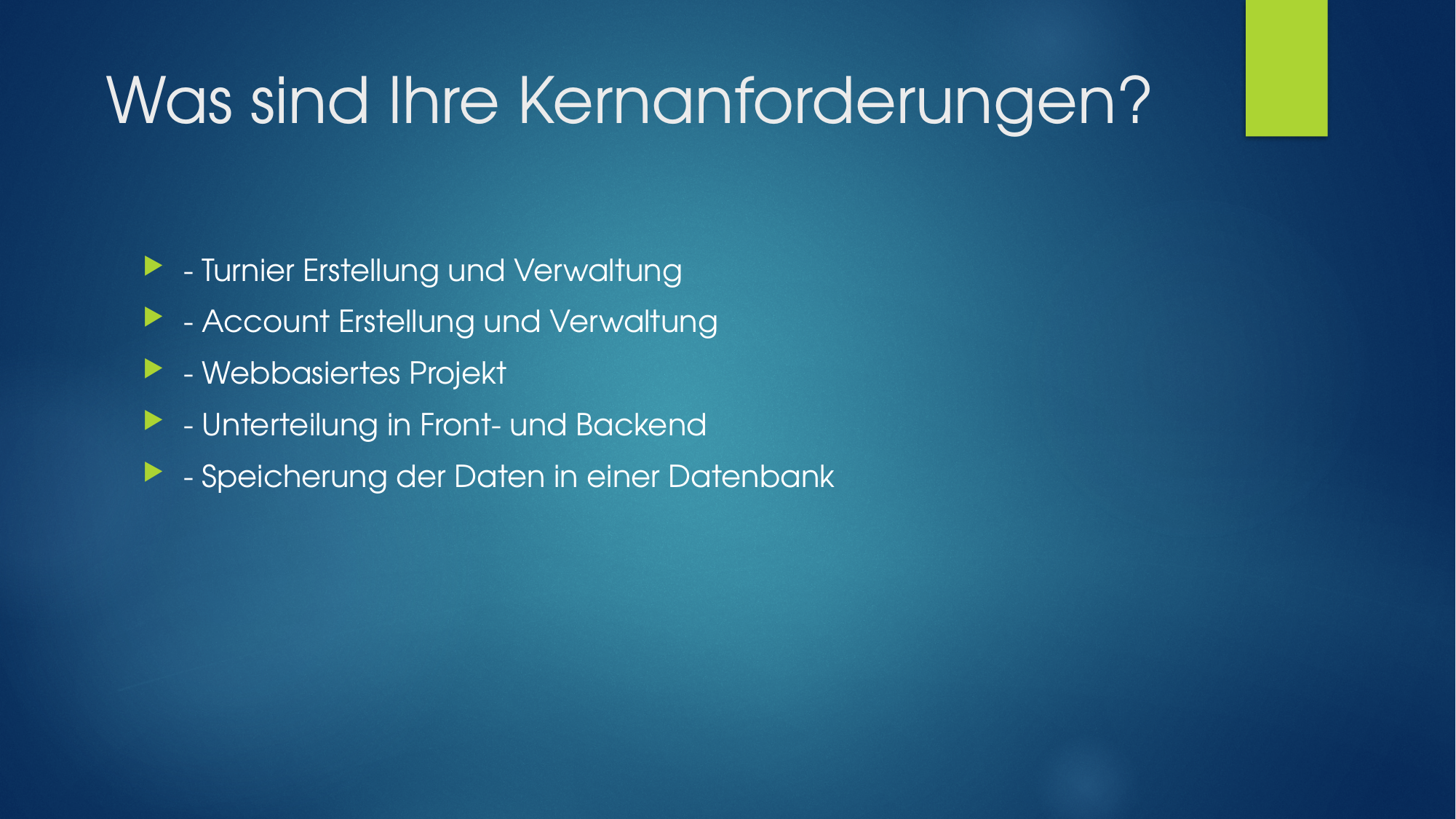

# Was sind Ihre Kernanforderungen?
- Turnier Erstellung und Verwaltung
- Account Erstellung und Verwaltung
- Webbasiertes Projekt
- Unterteilung in Front- und Backend
- Speicherung der Daten in einer Datenbank